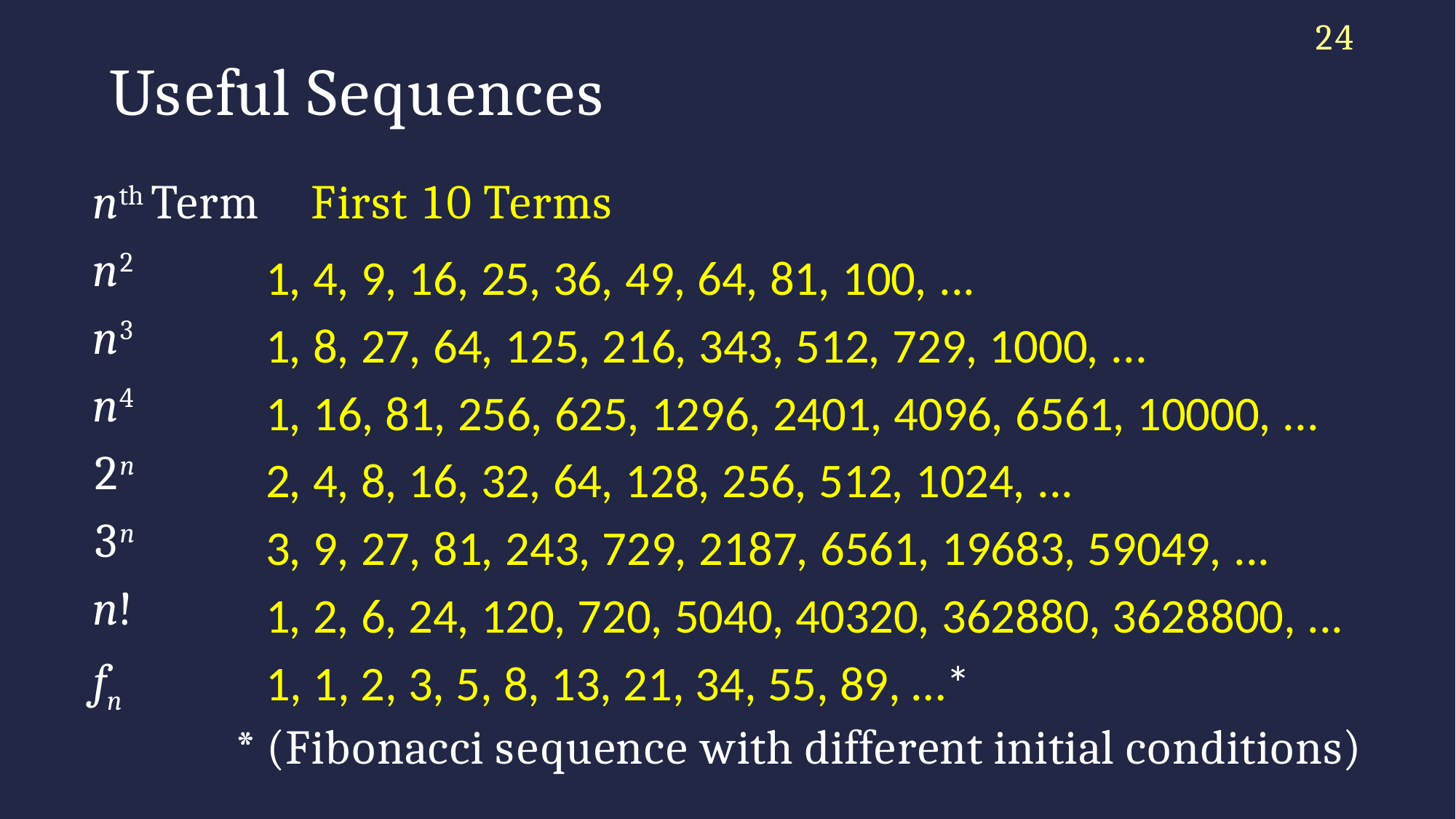

24
# Useful Sequences
nth Term 	First 10 Terms
n2
n3
n4
2n
3n
n!
fn

	1, 4, 9, 16, 25, 36, 49, 64, 81, 100, ...
	1, 8, 27, 64, 125, 216, 343, 512, 729, 1000, ...
	1, 16, 81, 256, 625, 1296, 2401, 4096, 6561, 10000, ...
	2, 4, 8, 16, 32, 64, 128, 256, 512, 1024, ...
	3, 9, 27, 81, 243, 729, 2187, 6561, 19683, 59049, ...
	1, 2, 6, 24, 120, 720, 5040, 40320, 362880, 3628800, ...
	1, 1, 2, 3, 5, 8, 13, 21, 34, 55, 89, …*
* (Fibonacci sequence with different initial conditions)